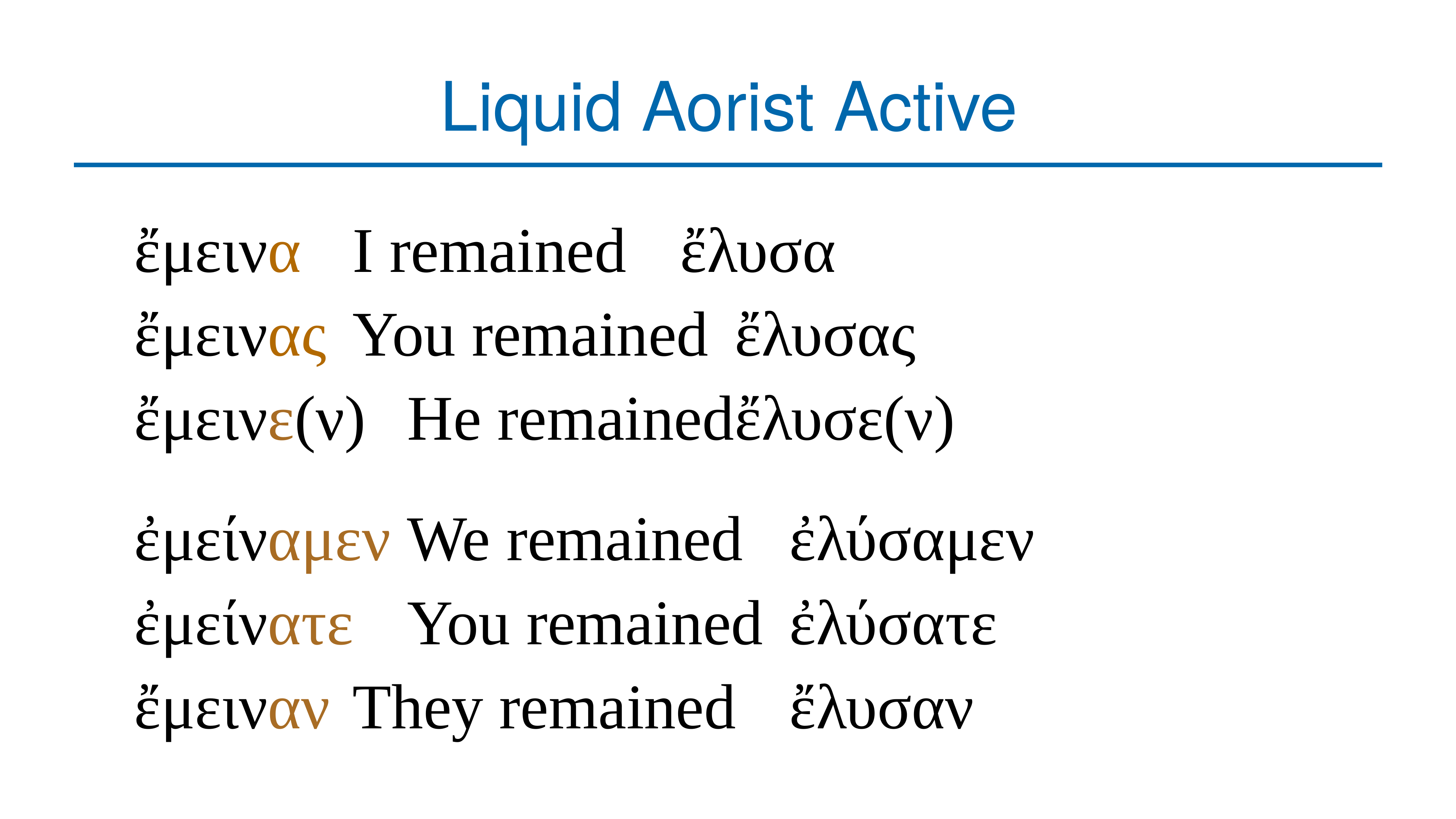

# Liquid Aorist Active
ἔμεινα	I remained	ἔλυσα
ἔμεινας	You remained	ἔλυσας
ἔμεινε(ν)	He remained	ἔλυσε(ν)
ἐμείναμεν	We remained	ἐλύσαμεν
ἐμείνατε	You remained	ἐλύσατε
ἔμειναν	They remained	ἔλυσαν